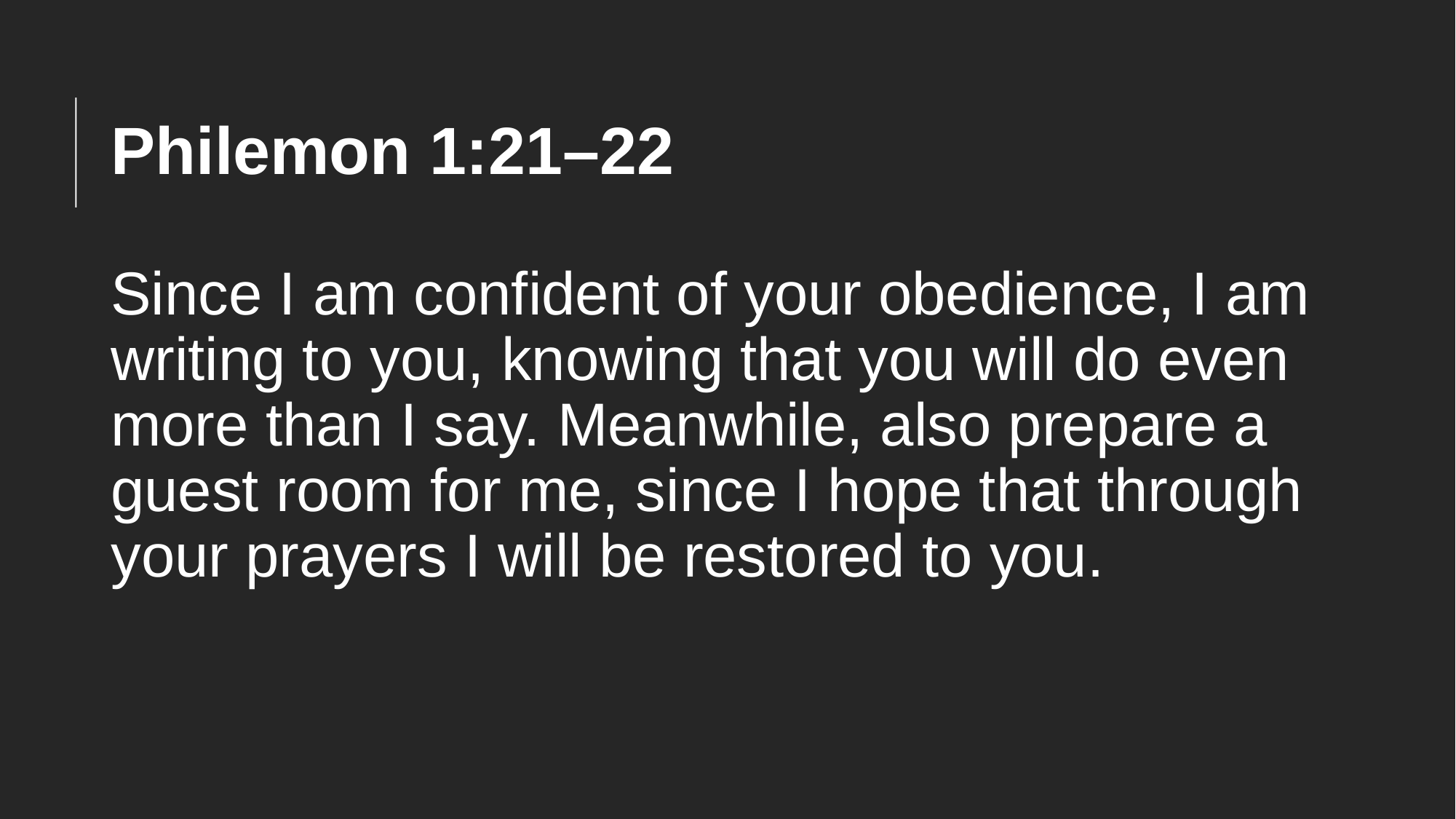

# Philemon 1:21–22
Since I am confident of your obedience, I am writing to you, knowing that you will do even more than I say. Meanwhile, also prepare a guest room for me, since I hope that through your prayers I will be restored to you.